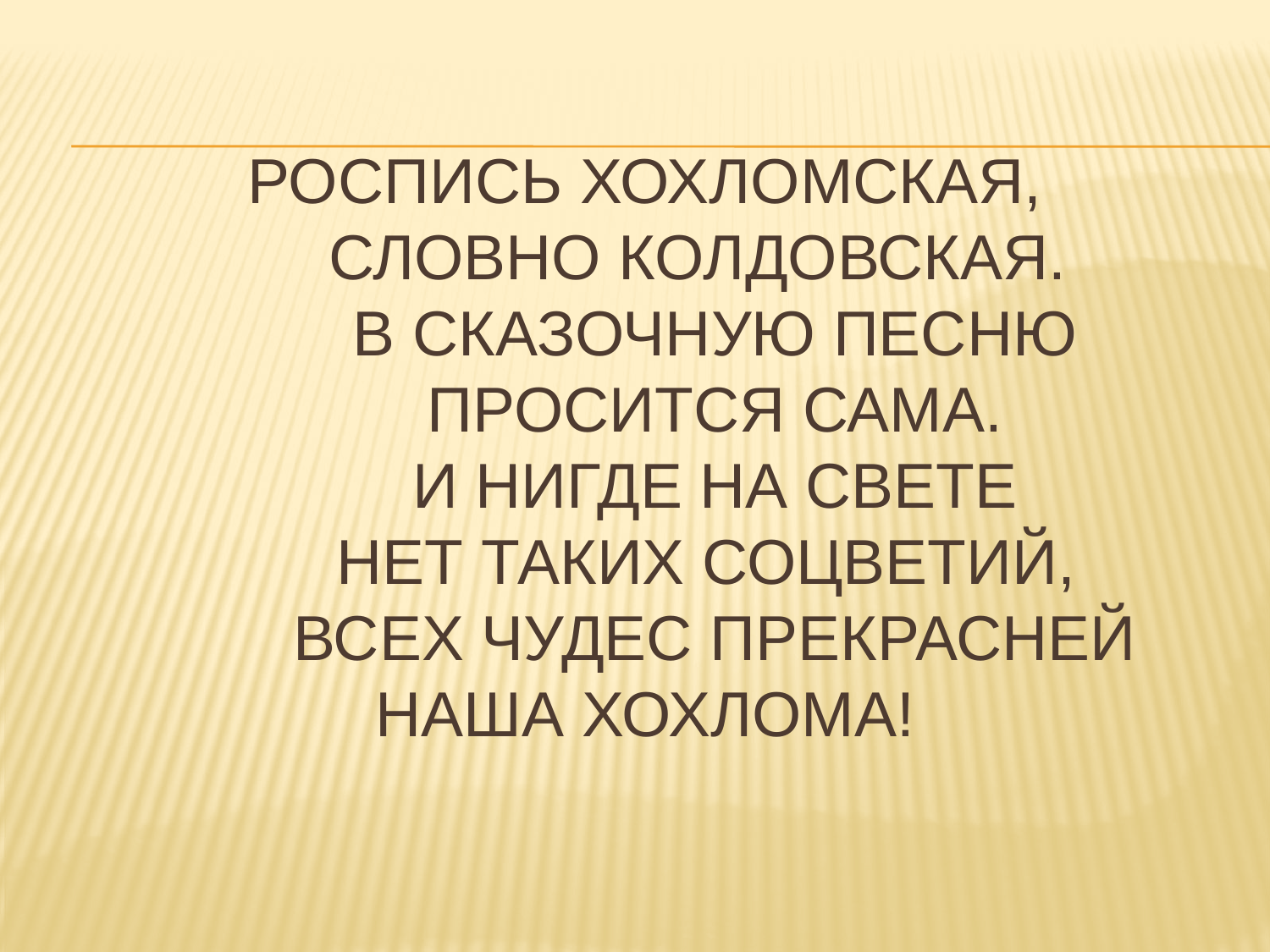

# Роспись хохломская,       Словно колдовская.         В сказочную песню         Просится сама.         И нигде на свете         Нет таких соцветий,         Всех чудес прекрасней Наша Хохлома!